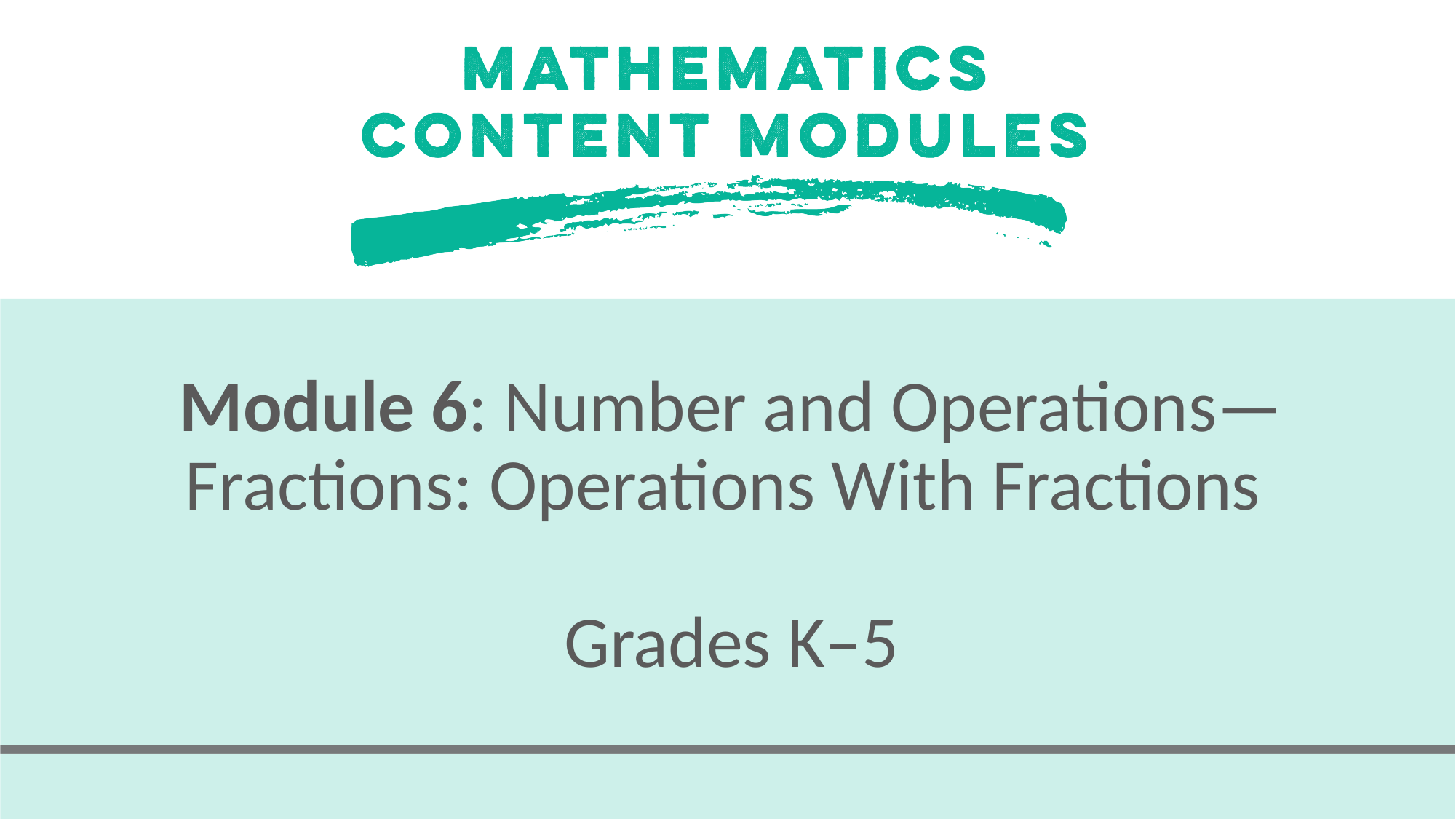

# Module 6: Number and Operations— Fractions: Operations With Fractions Grades K–5